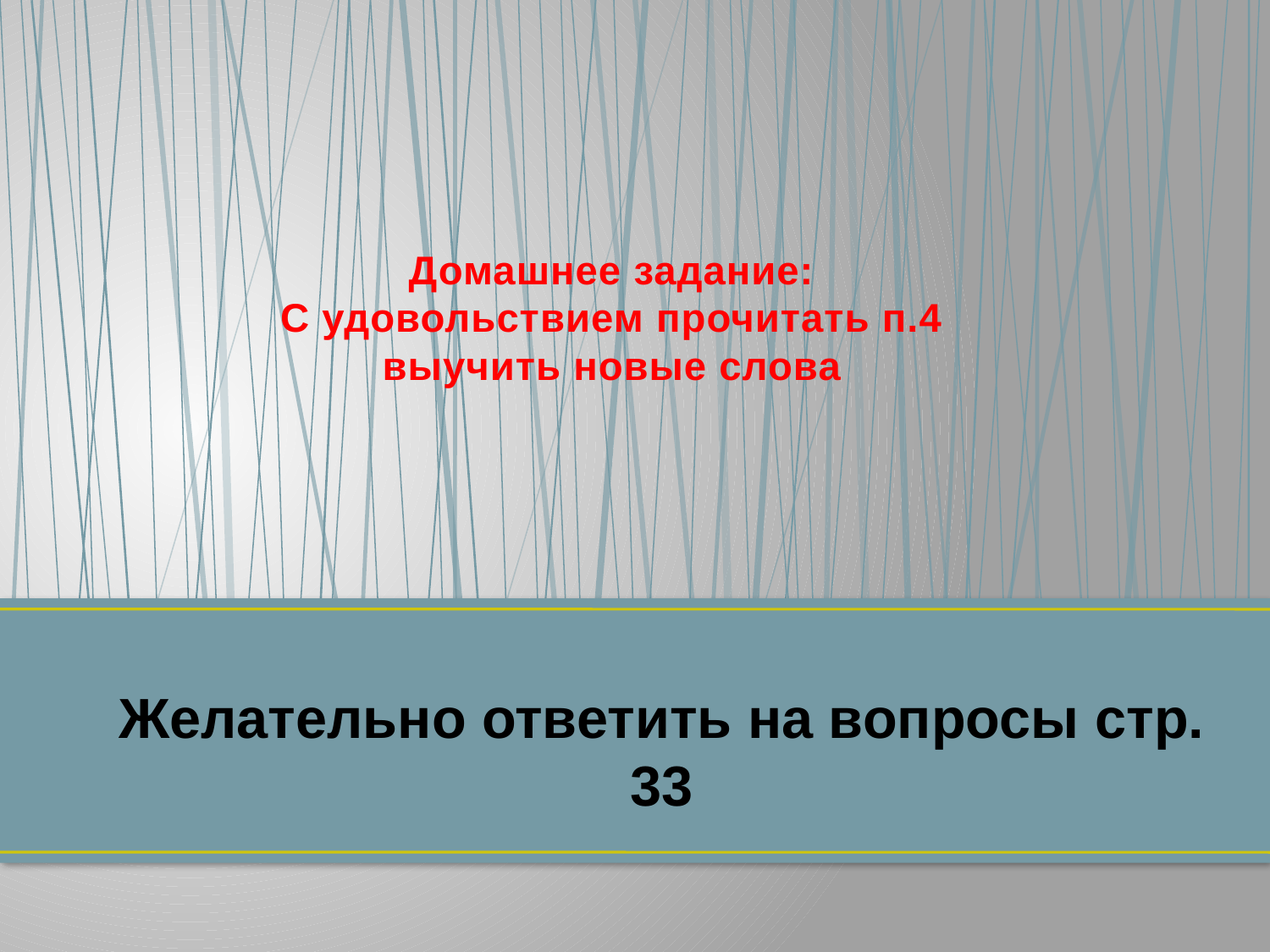

# Домашнее задание: С удовольствием прочитать п.4 выучить новые слова
Желательно ответить на вопросы стр. 33